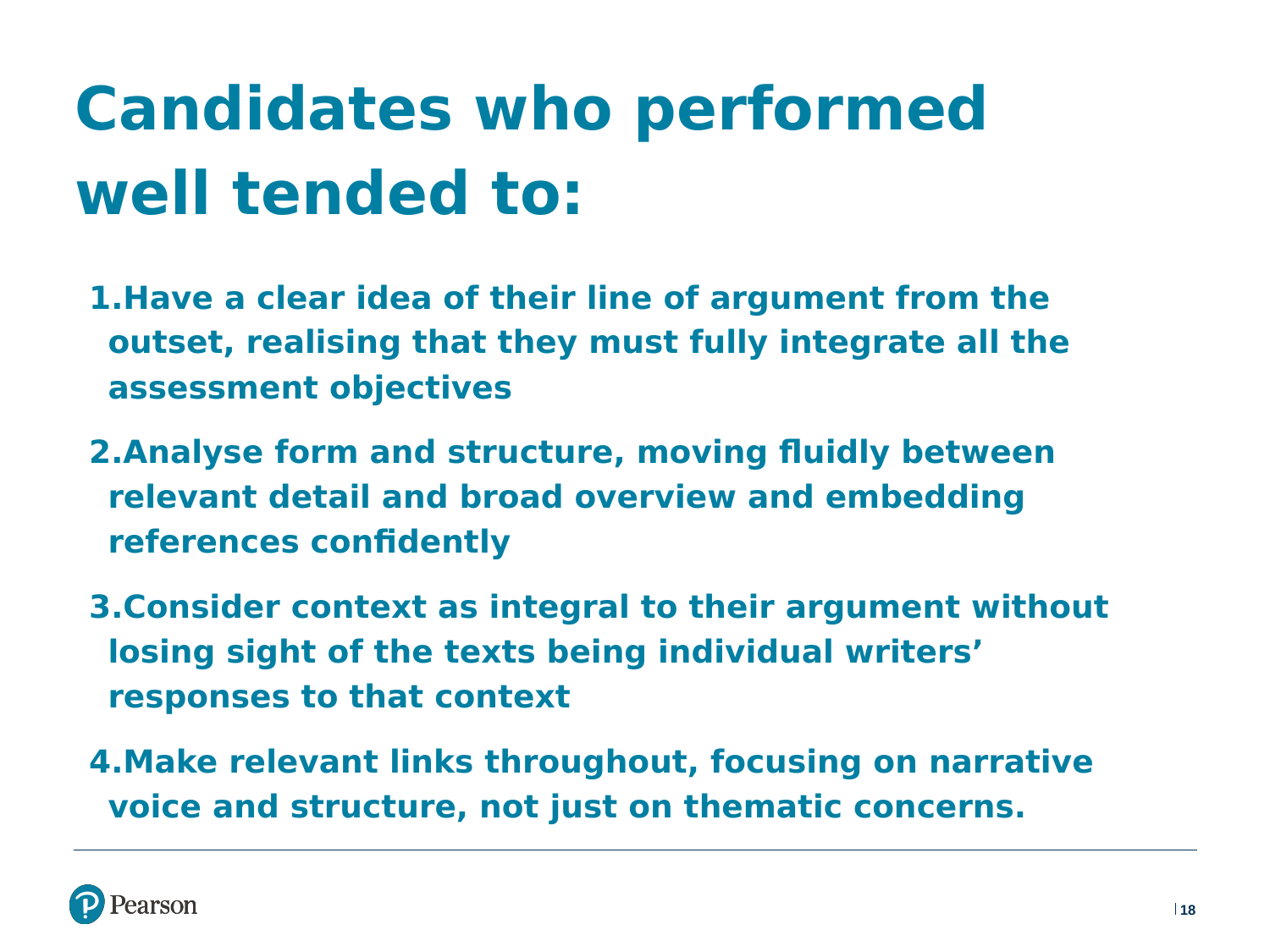

# Candidates who performed well tended to:
Have a clear idea of their line of argument from the outset, realising that they must fully integrate all the assessment objectives
Analyse form and structure, moving fluidly between relevant detail and broad overview and embedding references confidently
Consider context as integral to their argument without losing sight of the texts being individual writers’ responses to that context
Make relevant links throughout, focusing on narrative voice and structure, not just on thematic concerns.

18